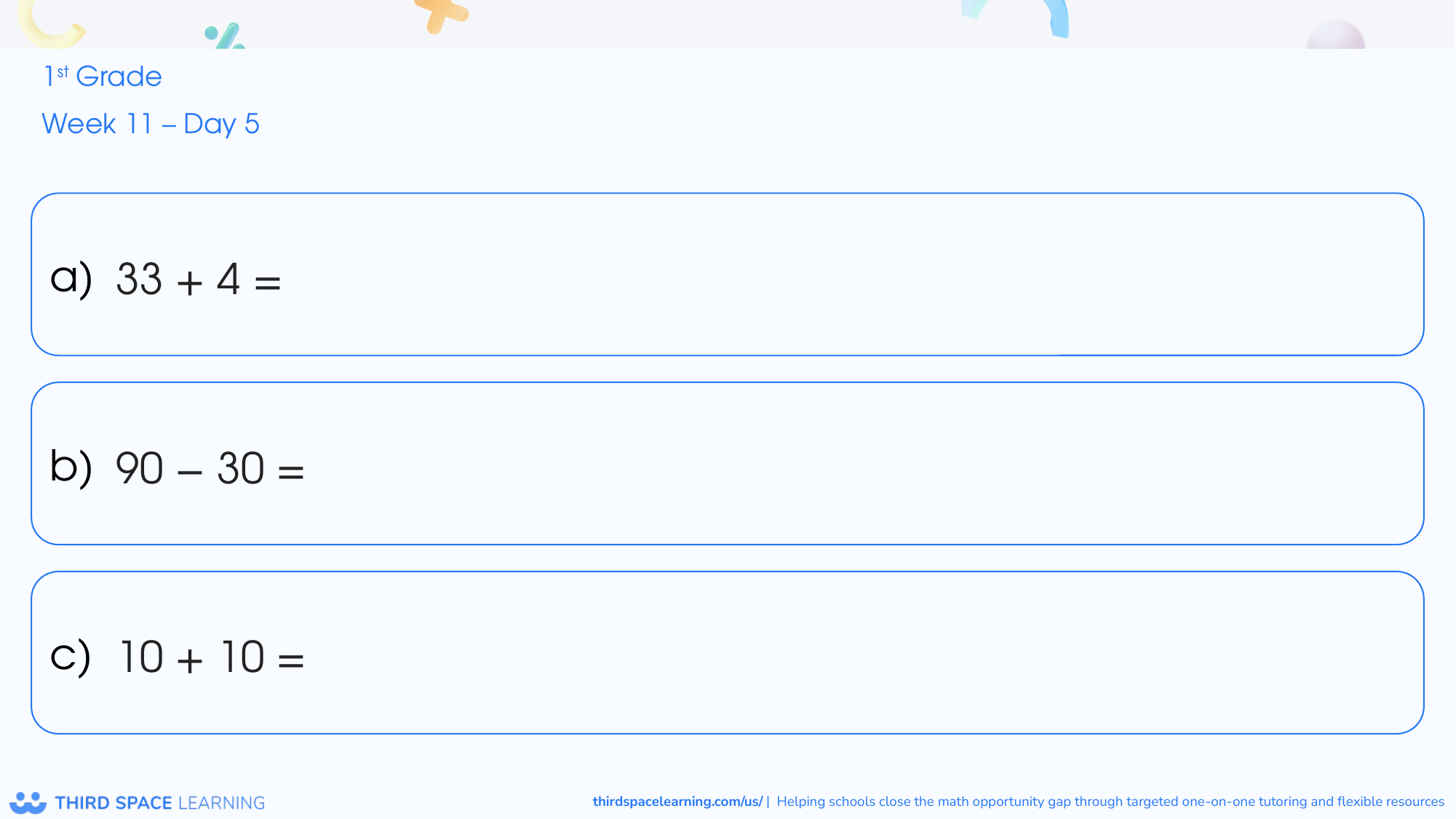

1st Grade
Week 11 – Day 5
33 + 4 =
90 − 30 =
10 + 10 =